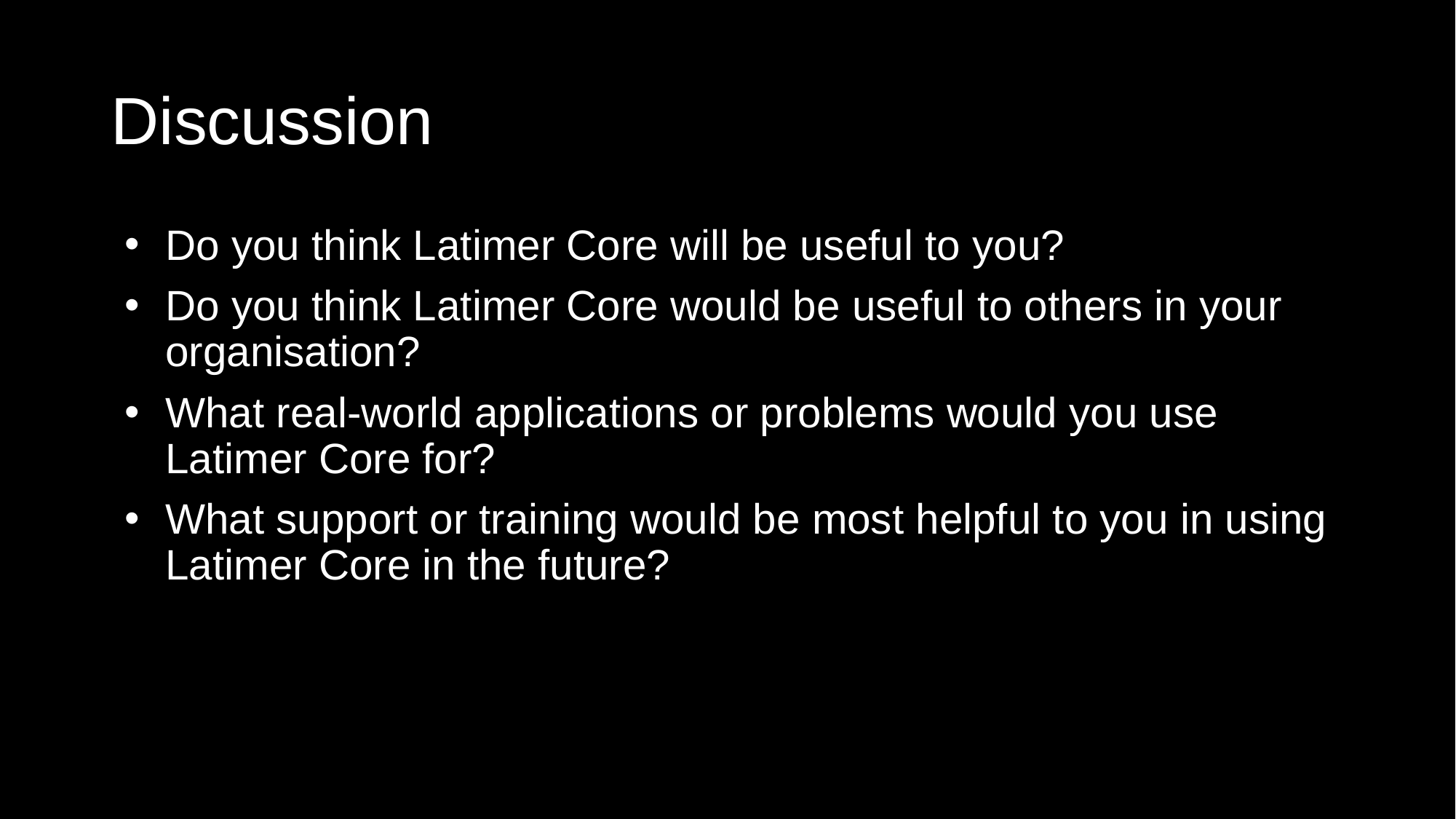

# Discussion
Do you think Latimer Core will be useful to you?
Do you think Latimer Core would be useful to others in your organisation?
What real-world applications or problems would you use Latimer Core for?
What support or training would be most helpful to you in using Latimer Core in the future?